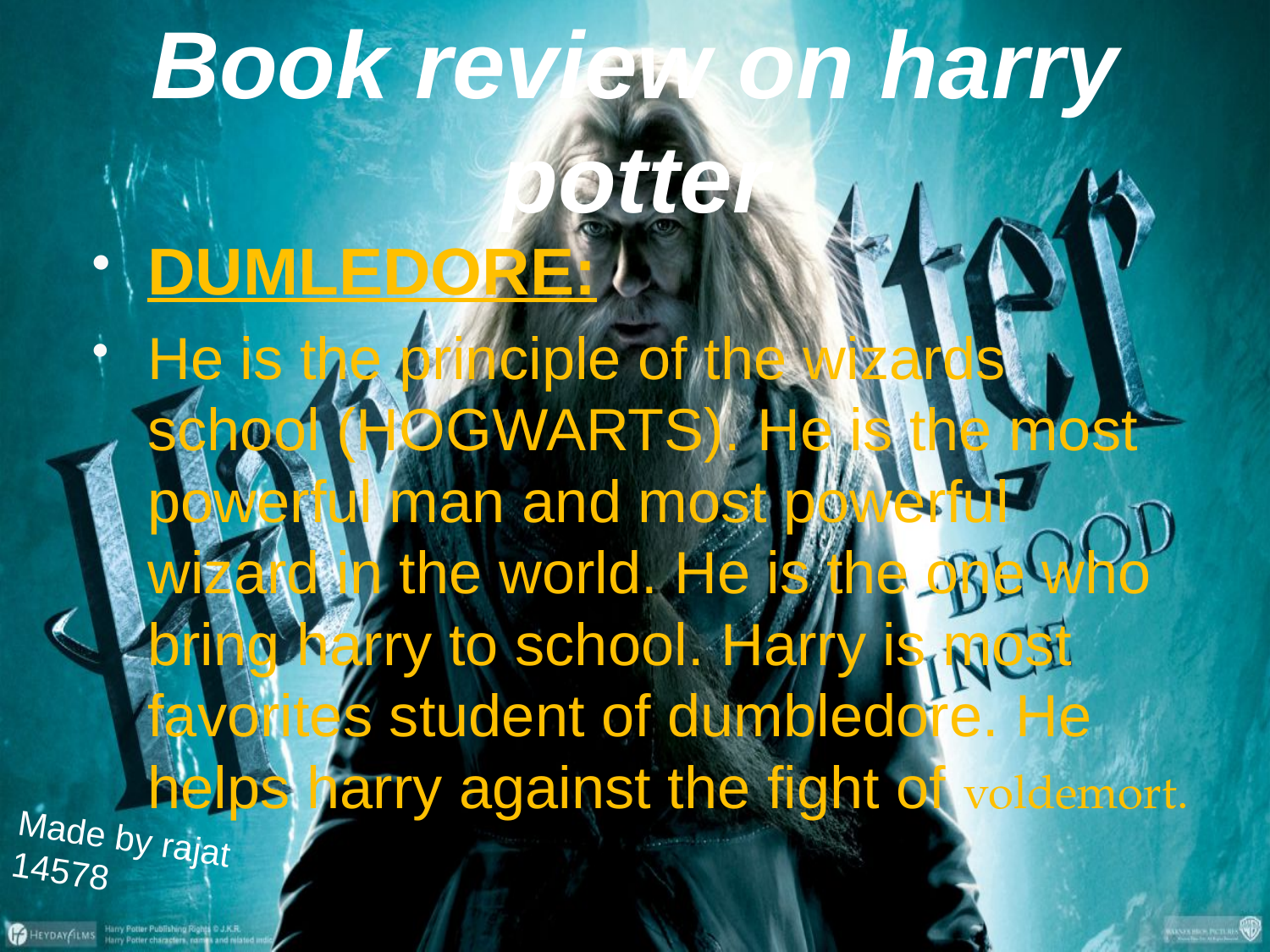

# Book review on harry potter
DUMLEDORE:
He is the principle of the wizards school (HOGWARTS). He is the most powerful man and most powerful wizard in the world. He is the one who bring harry to school. Harry is most favorites student of dumbledore. He helps harry against the fight of voldemort.
Made by rajat
14578